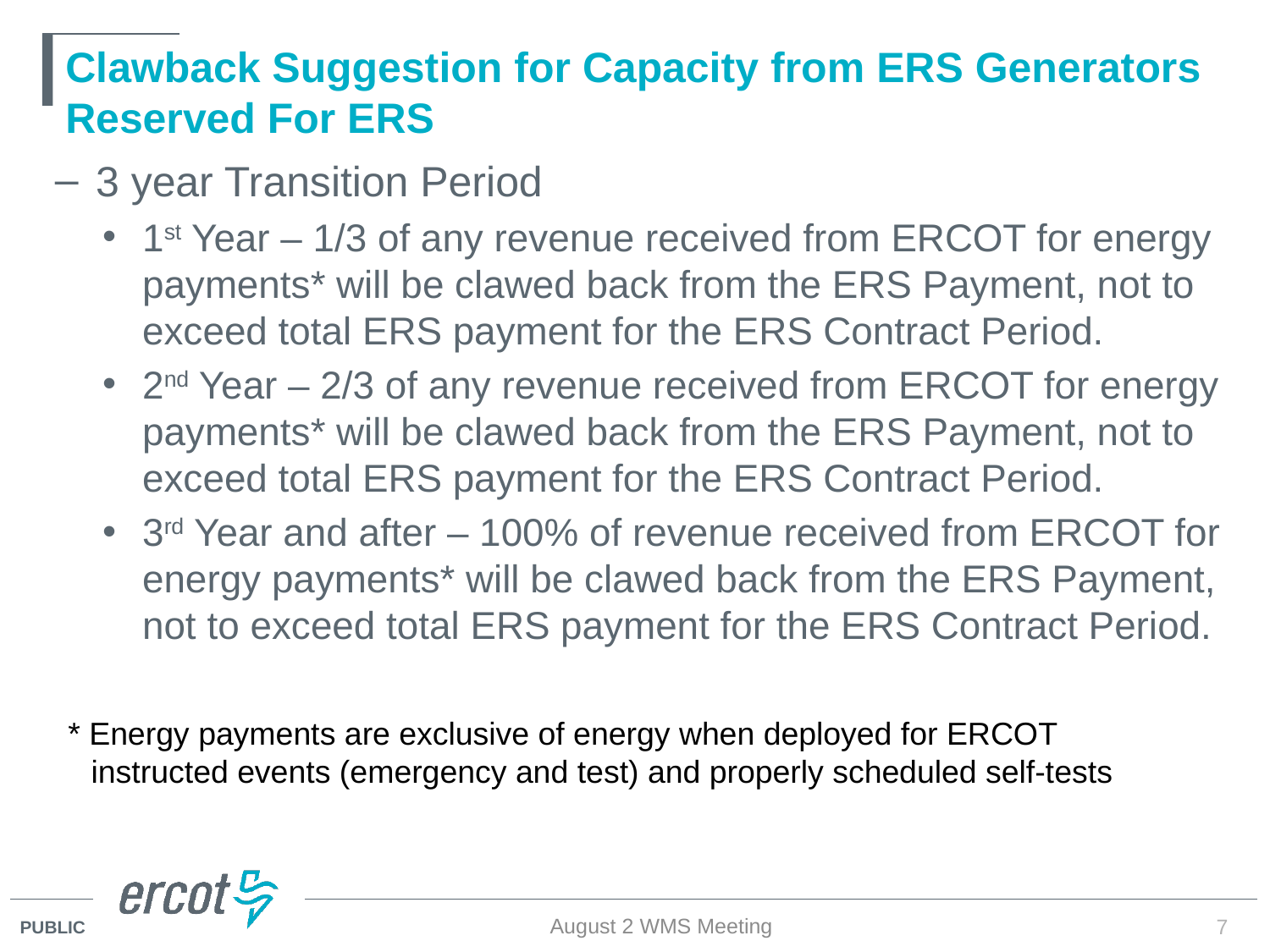

# Clawback Suggestion for Capacity from ERS Generators Reserved For ERS
3 year Transition Period
1st Year – 1/3 of any revenue received from ERCOT for energy payments* will be clawed back from the ERS Payment, not to exceed total ERS payment for the ERS Contract Period.
2nd Year – 2/3 of any revenue received from ERCOT for energy payments* will be clawed back from the ERS Payment, not to exceed total ERS payment for the ERS Contract Period.
3rd Year and after – 100% of revenue received from ERCOT for energy payments* will be clawed back from the ERS Payment, not to exceed total ERS payment for the ERS Contract Period.

* Energy payments are exclusive of energy when deployed for ERCOT instructed events (emergency and test) and properly scheduled self-tests
August 2 WMS Meeting
7